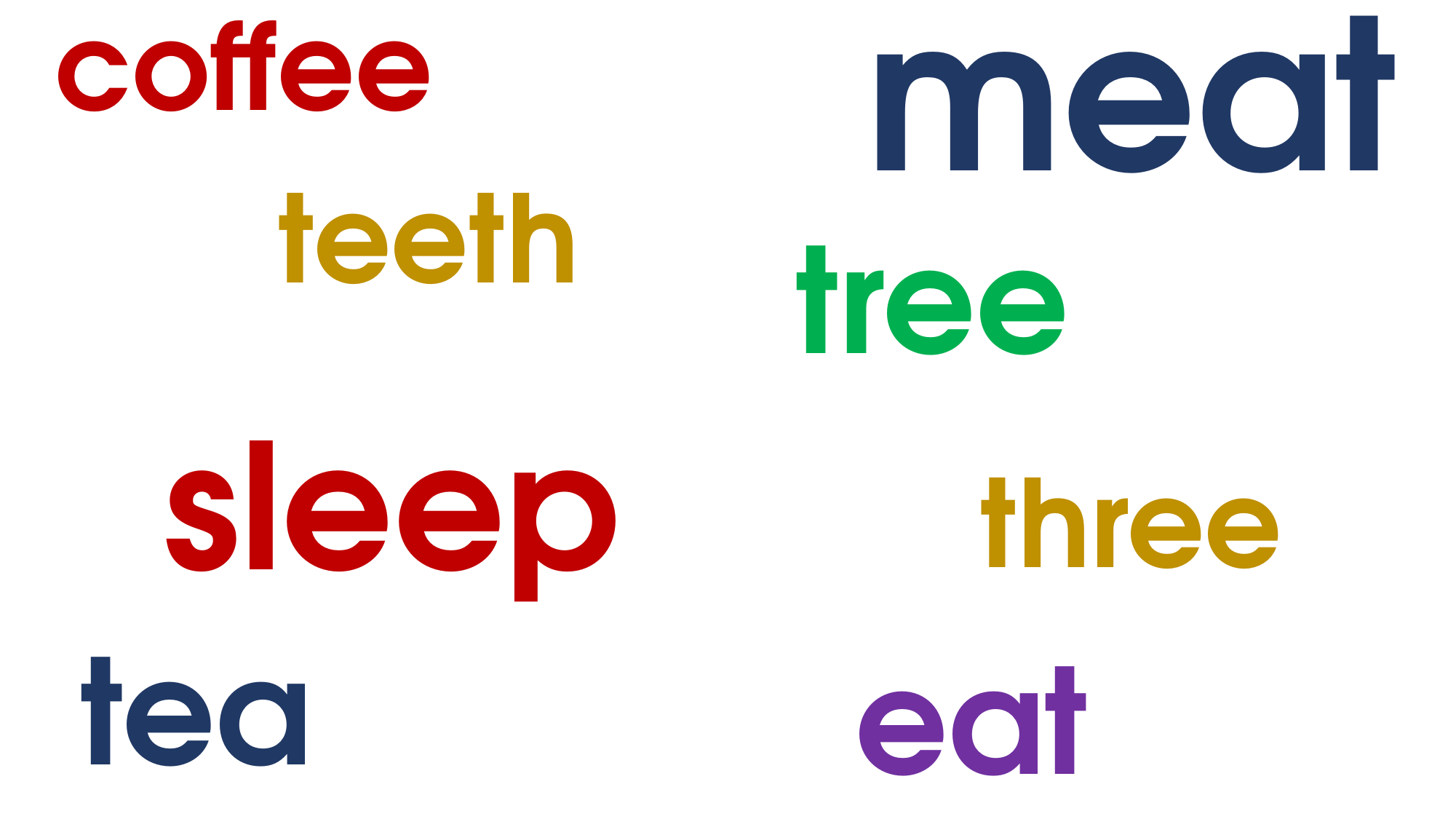

meat
coffee
teeth
tree
sleep
three
tea
eat